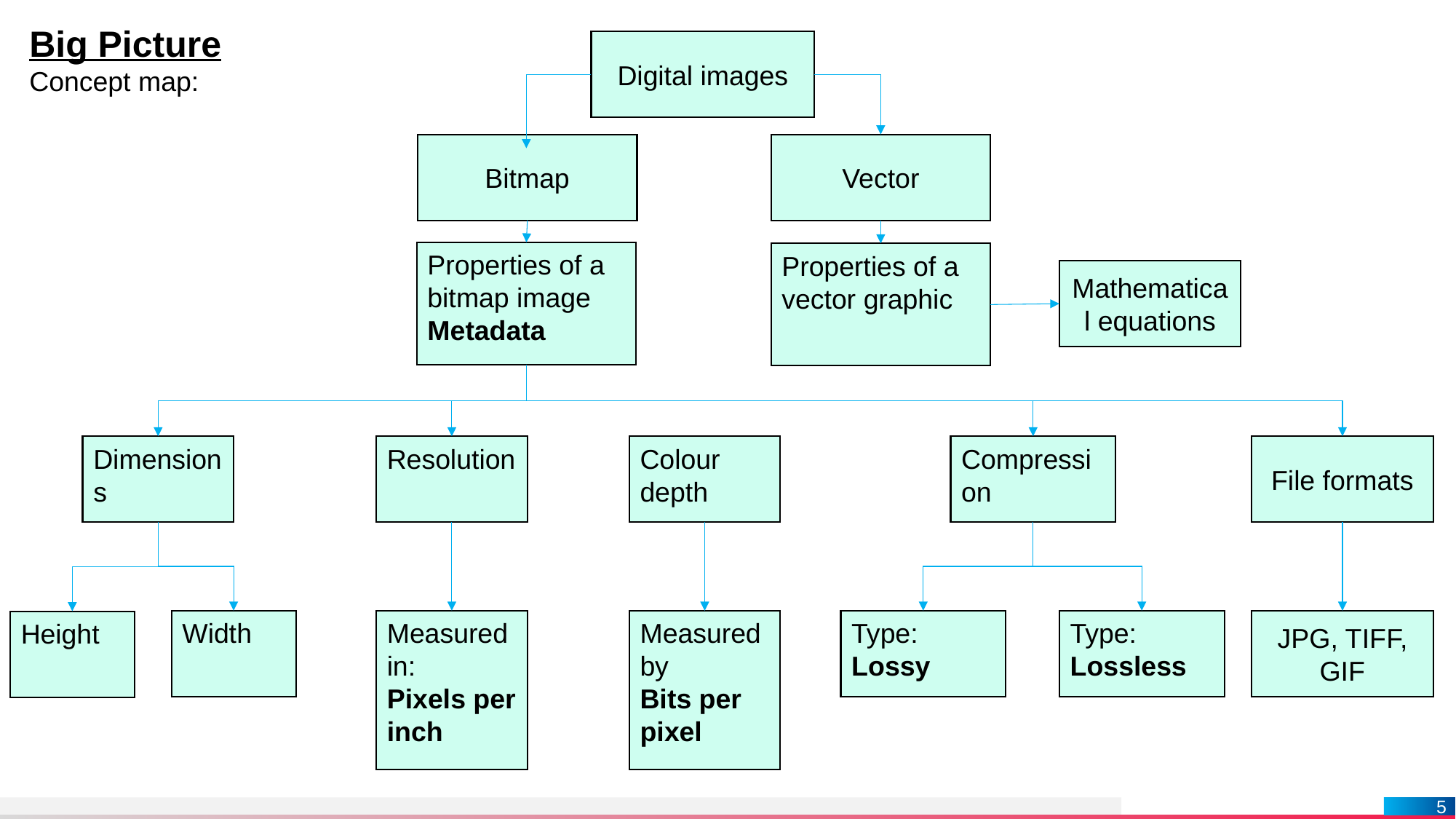

Big Picture
Concept map:
Digital images
Vector
Bitmap
Properties of a bitmap image
Metadata
Properties of a vector graphic
Mathematical equations
File formats
Compression
Dimensions
Resolution
Colour depth
Measured in:
Pixels per inch
JPG, TIFF, GIF
Width
Measured by
Bits per pixel
Type:
Lossy
Type:
Lossless
Height
5